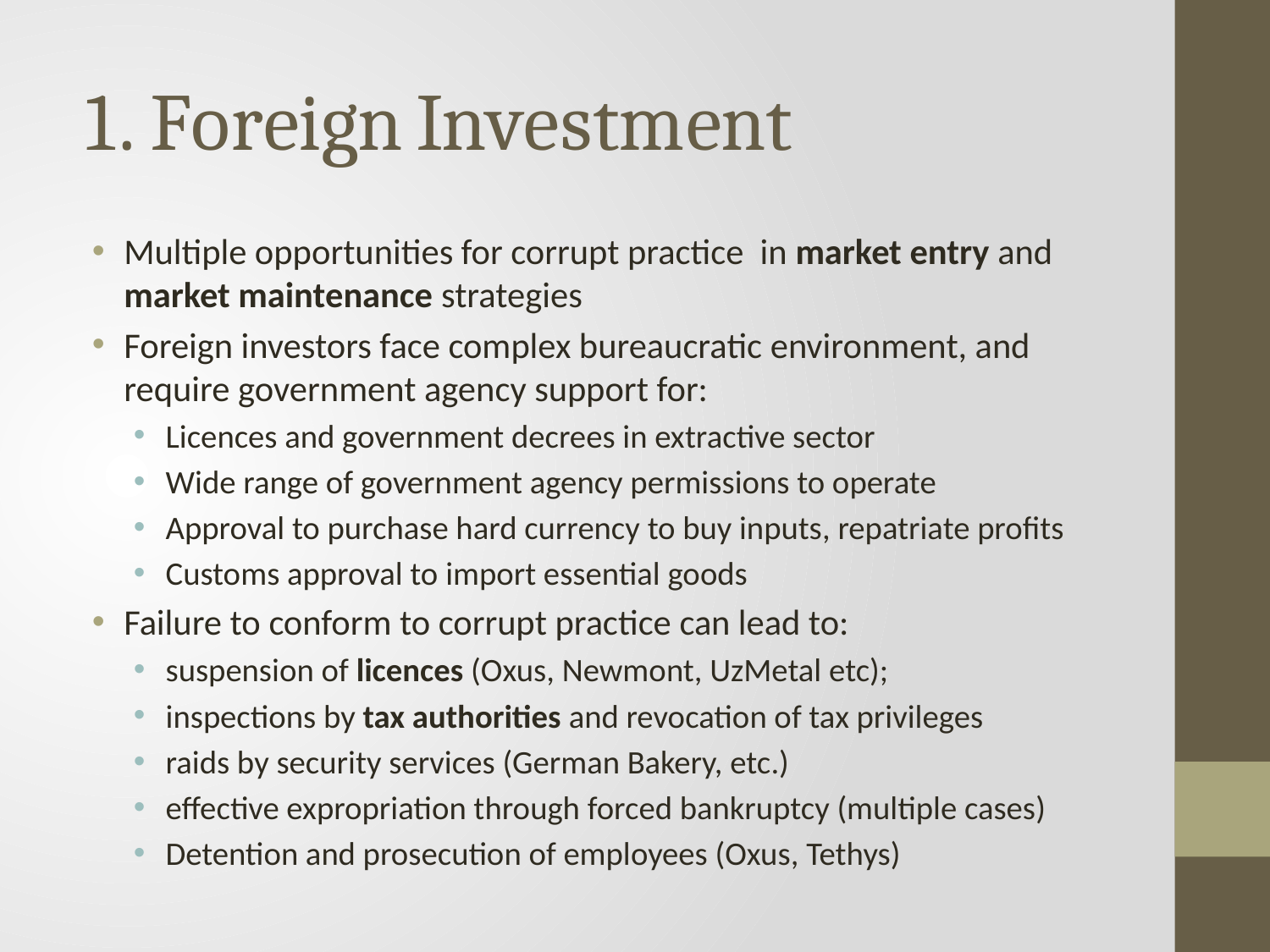

# 1. Foreign Investment
Multiple opportunities for corrupt practice  in market entry and market maintenance strategies
Foreign investors face complex bureaucratic environment, and require government agency support for:
Licences and government decrees in extractive sector
Wide range of government agency permissions to operate
Approval to purchase hard currency to buy inputs, repatriate profits
Customs approval to import essential goods
Failure to conform to corrupt practice can lead to:
suspension of licences (Oxus, Newmont, UzMetal etc);
inspections by tax authorities and revocation of tax privileges
raids by security services (German Bakery, etc.)
effective expropriation through forced bankruptcy (multiple cases)
Detention and prosecution of employees (Oxus, Tethys)